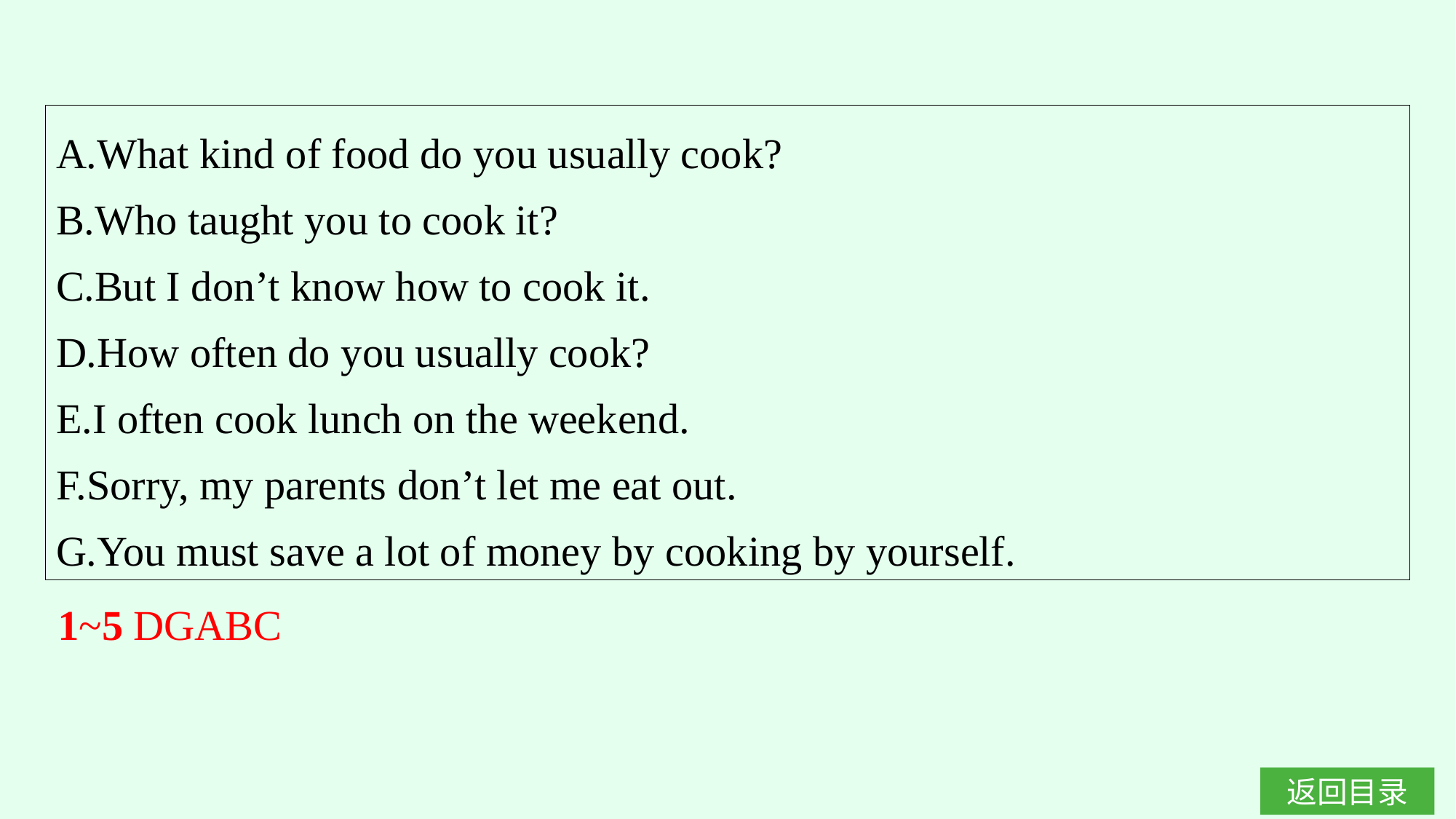

A.What kind of food do you usually cook?
B.Who taught you to cook it?
C.But I don’t know how to cook it.
D.How often do you usually cook?
E.I often cook lunch on the weekend.
F.Sorry, my parents don’t let me eat out.
G.You must save a lot of money by cooking by yourself.
1~5 DGABC